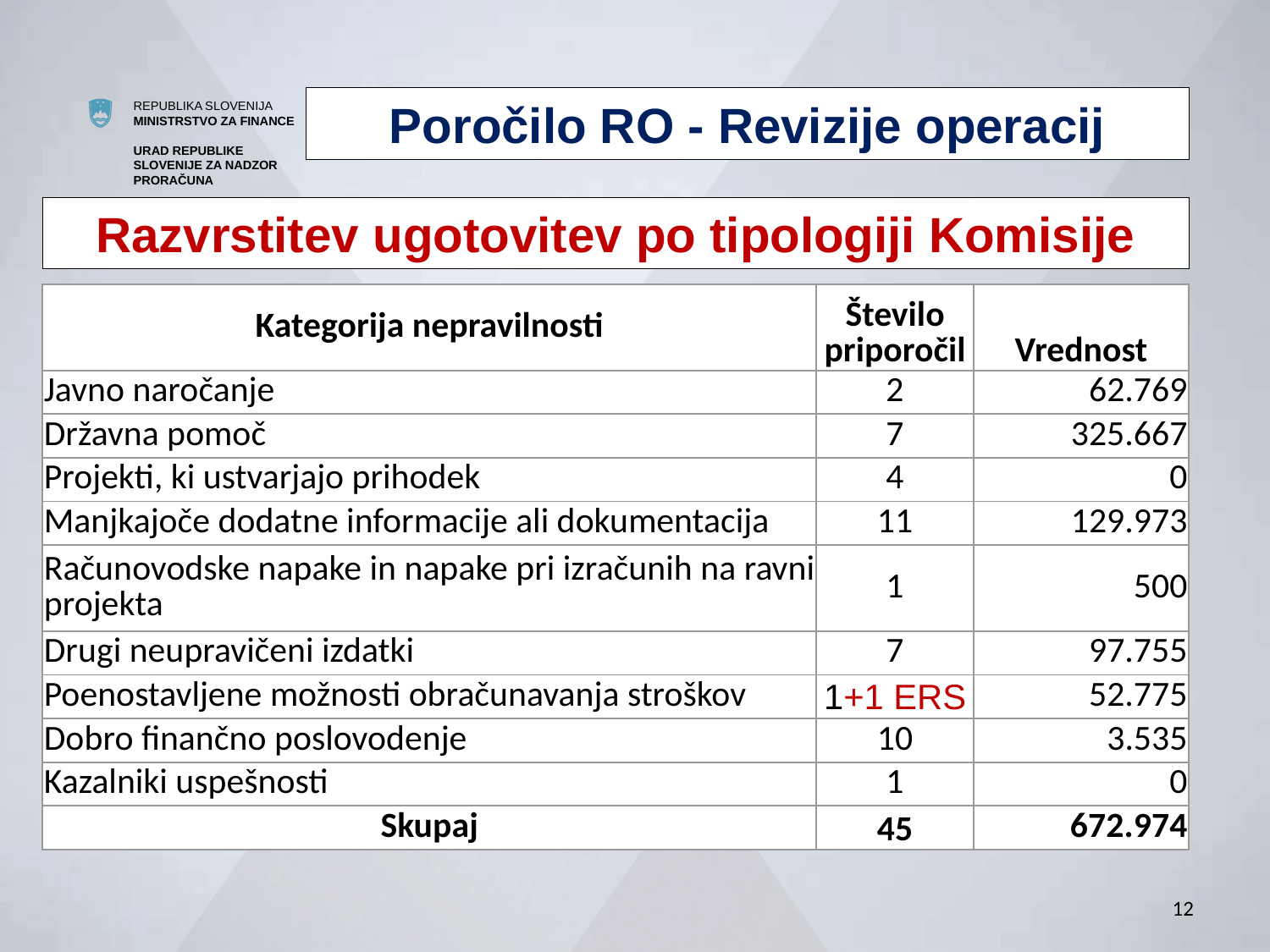

Poročilo RO - Revizije operacij
Razvrstitev ugotovitev po tipologiji Komisije
| Kategorija nepravilnosti | Število priporočil | Vrednost |
| --- | --- | --- |
| Javno naročanje | 2 | 62.769 |
| Državna pomoč | 7 | 325.667 |
| Projekti, ki ustvarjajo prihodek | 4 | 0 |
| Manjkajoče dodatne informacije ali dokumentacija | 11 | 129.973 |
| Računovodske napake in napake pri izračunih na ravni projekta | 1 | 500 |
| Drugi neupravičeni izdatki | 7 | 97.755 |
| Poenostavljene možnosti obračunavanja stroškov | 1+1 ERS | 52.775 |
| Dobro finančno poslovodenje | 10 | 3.535 |
| Kazalniki uspešnosti | 1 | 0 |
| Skupaj | 45 | 672.974 |
12